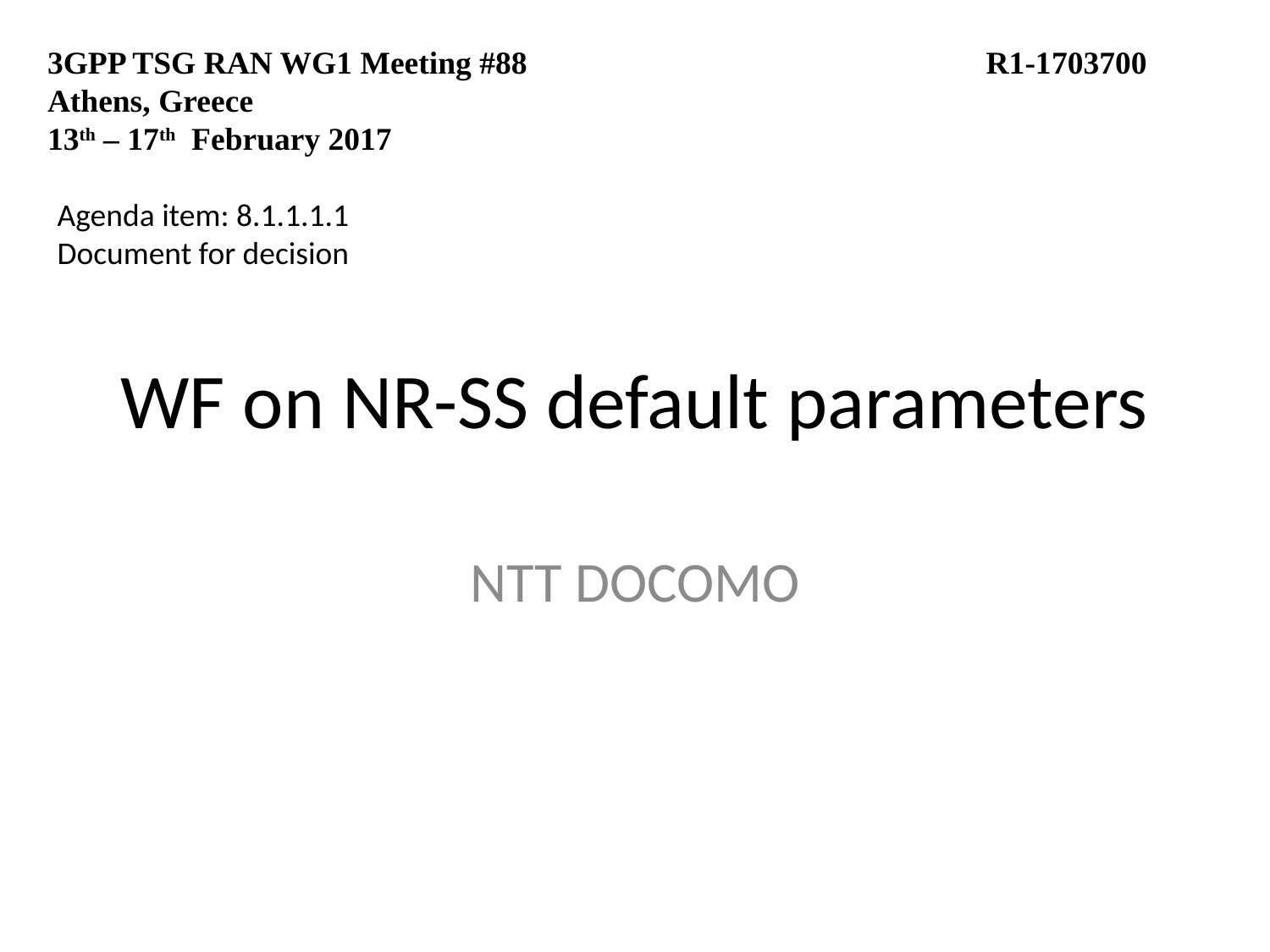

3GPP TSG RAN WG1 Meeting #88			                      R1-1703700
Athens, Greece
13th – 17th  February 2017
Agenda item: 8.1.1.1.1
Document for decision
# WF on NR-SS default parameters
NTT DOCOMO